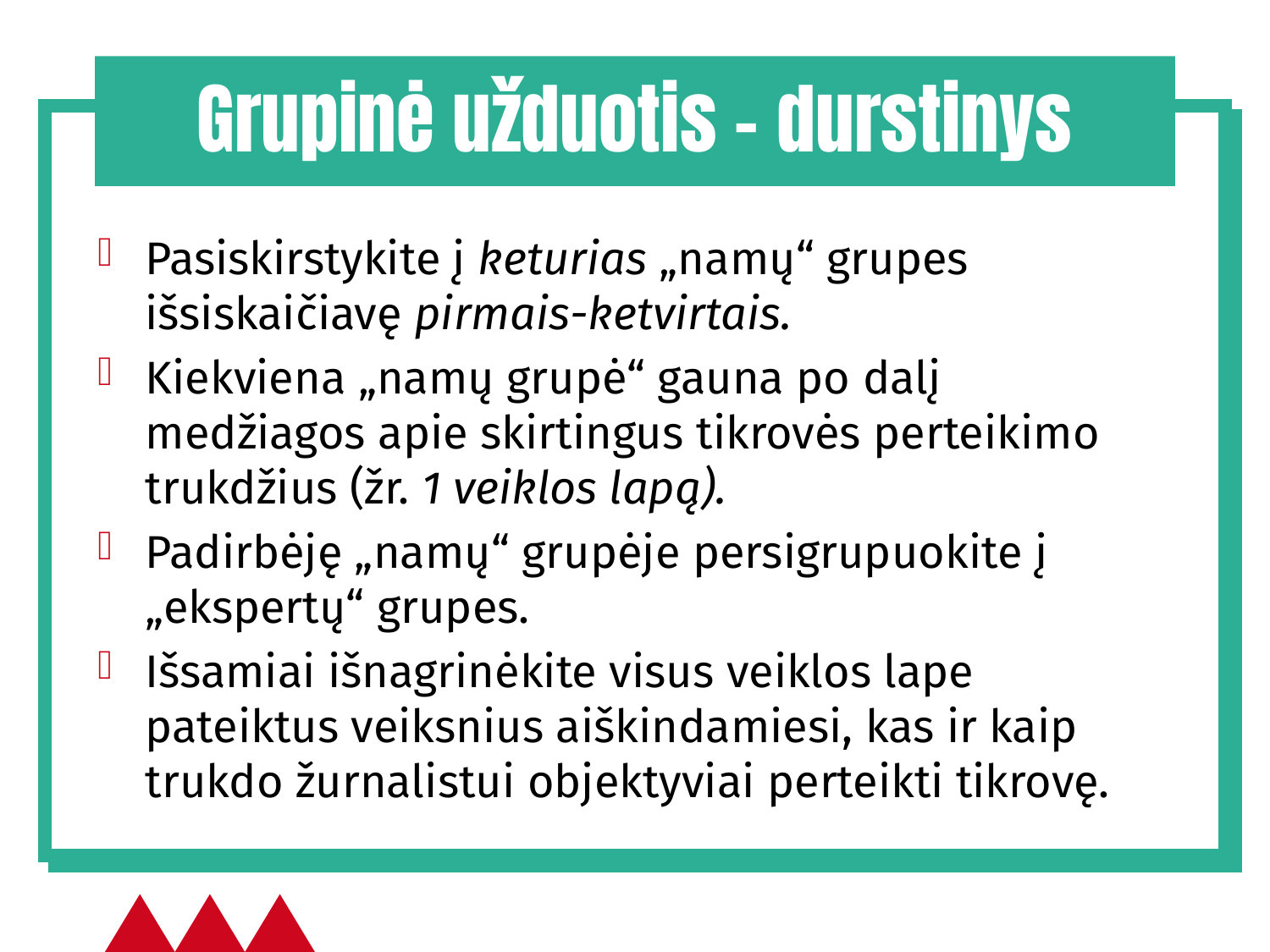

# Grupinė užduotis - durstinys
Pasiskirstykite į keturias „namų“ grupes išsiskaičiavę pirmais-ketvirtais.
Kiekviena „namų grupė“ gauna po dalį medžiagos apie skirtingus tikrovės perteikimo trukdžius (žr. 1 veiklos lapą).
Padirbėję „namų“ grupėje persigrupuokite į „ekspertų“ grupes.
Išsamiai išnagrinėkite visus veiklos lape pateiktus veiksnius aiškindamiesi, kas ir kaip  trukdo žurnalistui objektyviai perteikti tikrovę.